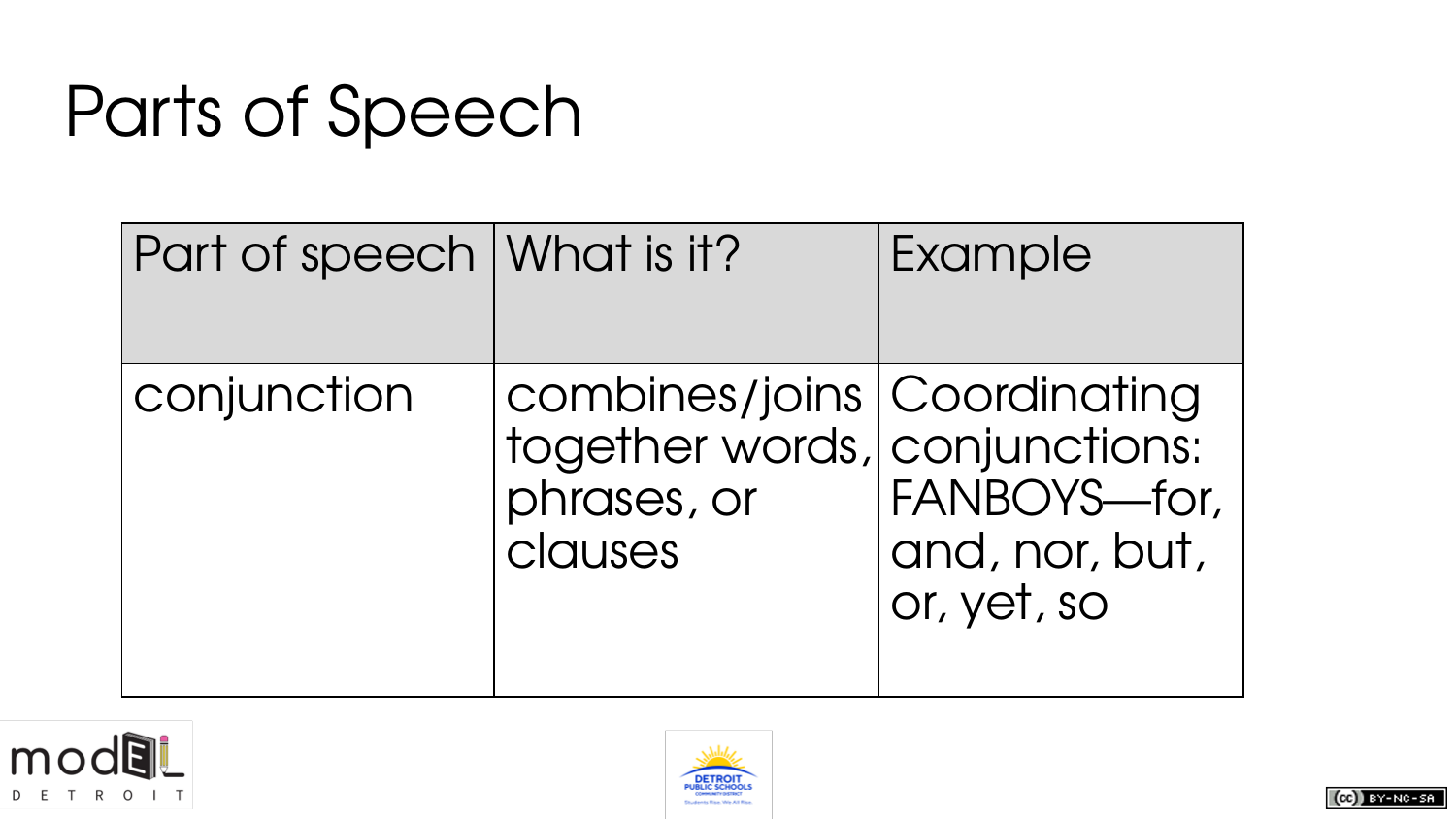

# Parts of Speech

| Part of speech | What is it? | Example |
| --- | --- | --- |
| conjunction | combines/joins together words, phrases, or clauses | Coordinating conjunctions: FANBOYS—for, and, nor, but, or, yet, so |